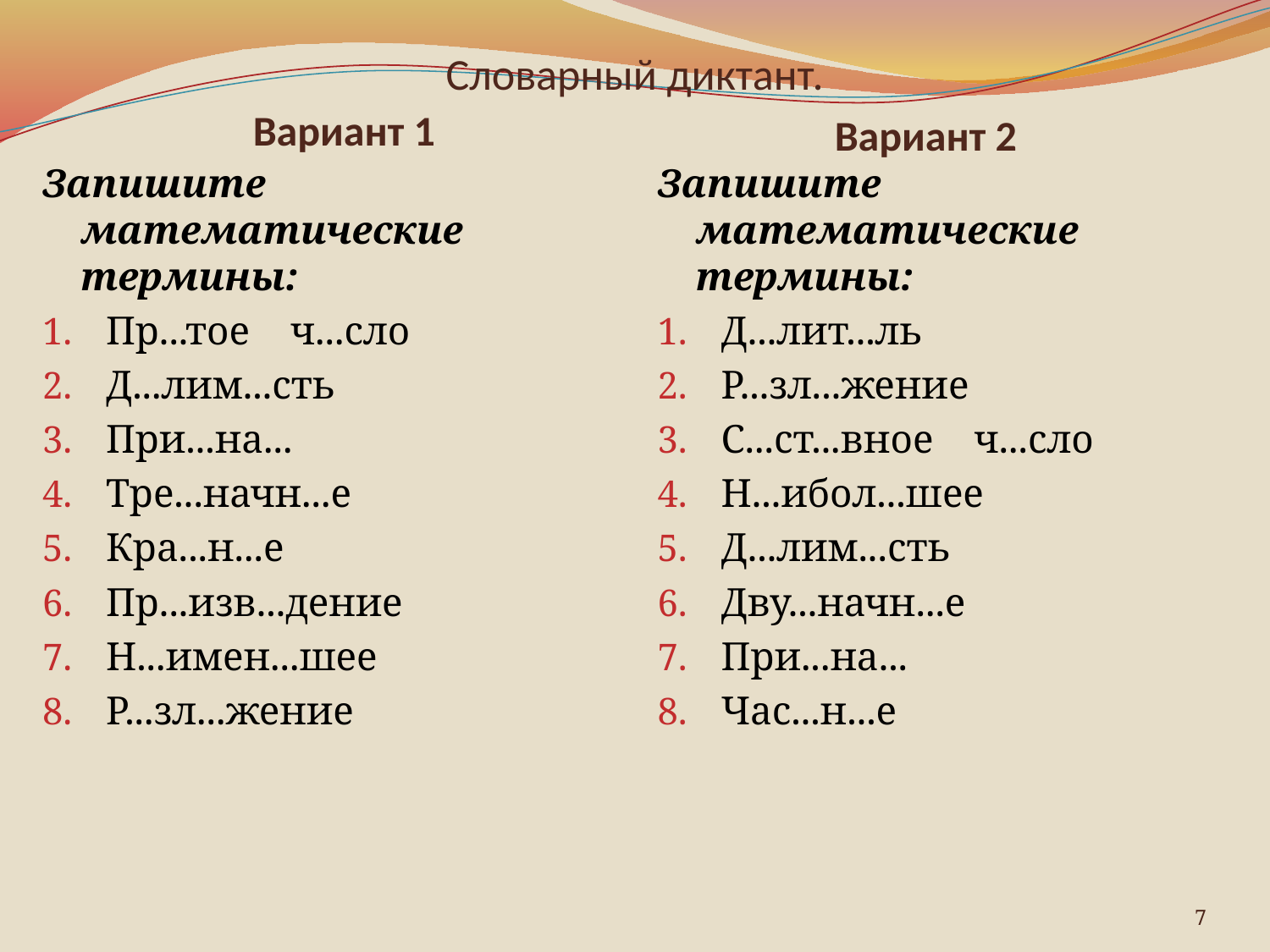

# Словарный диктант.
Вариант 1
Вариант 2
Запишите математические термины:
Пр...тое    ч...сло
Д...лим...сть
При...на...
Тре...начн...е
Кра...н...е
Пр...изв...дение
Н...имен...шее
Р...зл...жение

Запишите математические термины:
Д...лит...ль
Р...зл...жение
С...ст...вное    ч...сло
Н...ибол...шее
Д...лим...сть
Дву...начн...е
При...на...
Час...н...е

7